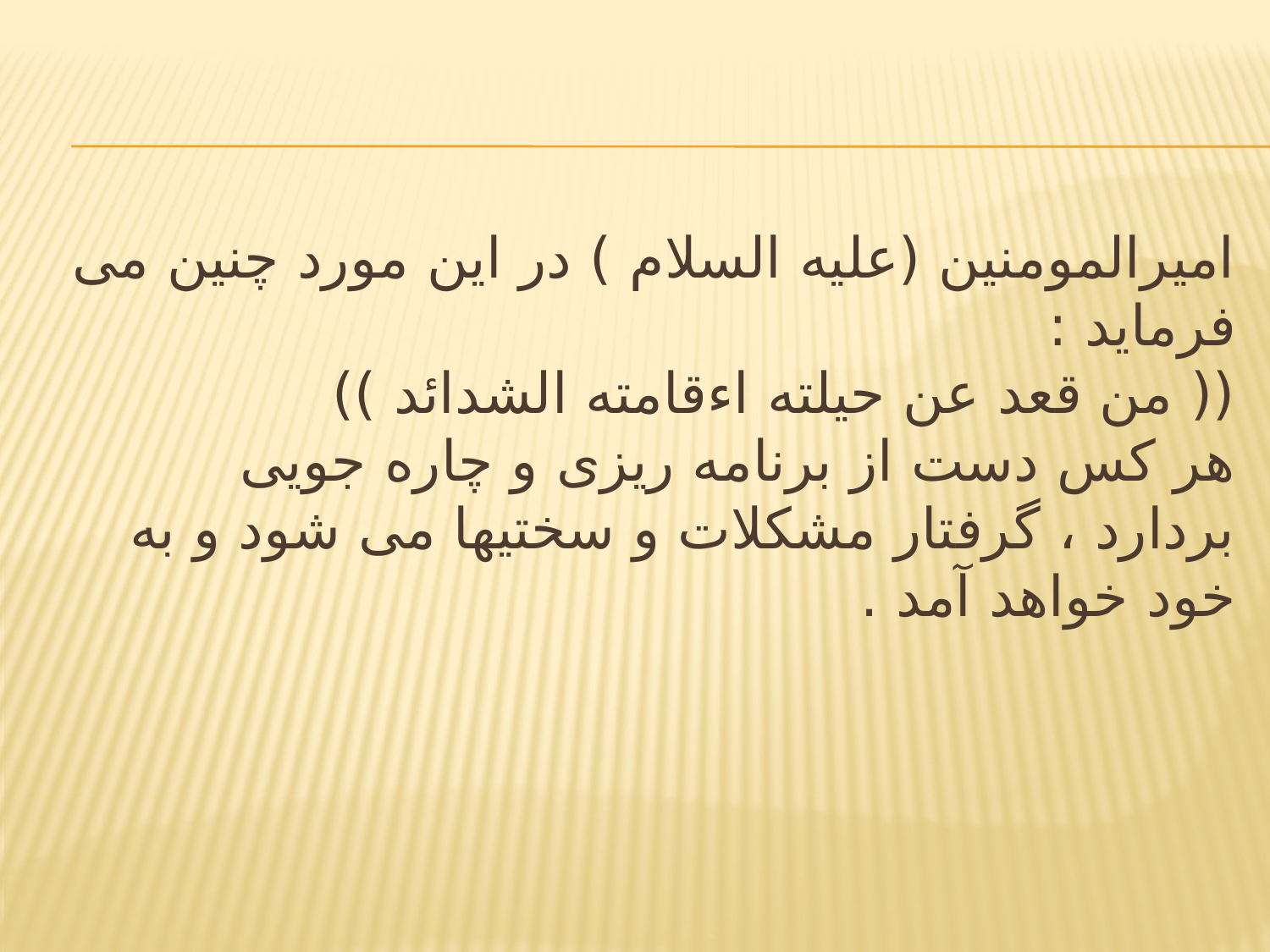

#
اميرالمومنين (عليه السلام ) در اين مورد چنين مى فرمايد :
(( من قعد عن حيلته اءقامته الشدائد ))
هر كس دست از برنامه ريزى و چاره جويى بردارد ، گرفتار مشكلات و سختيها مى شود و به خود خواهد آمد .